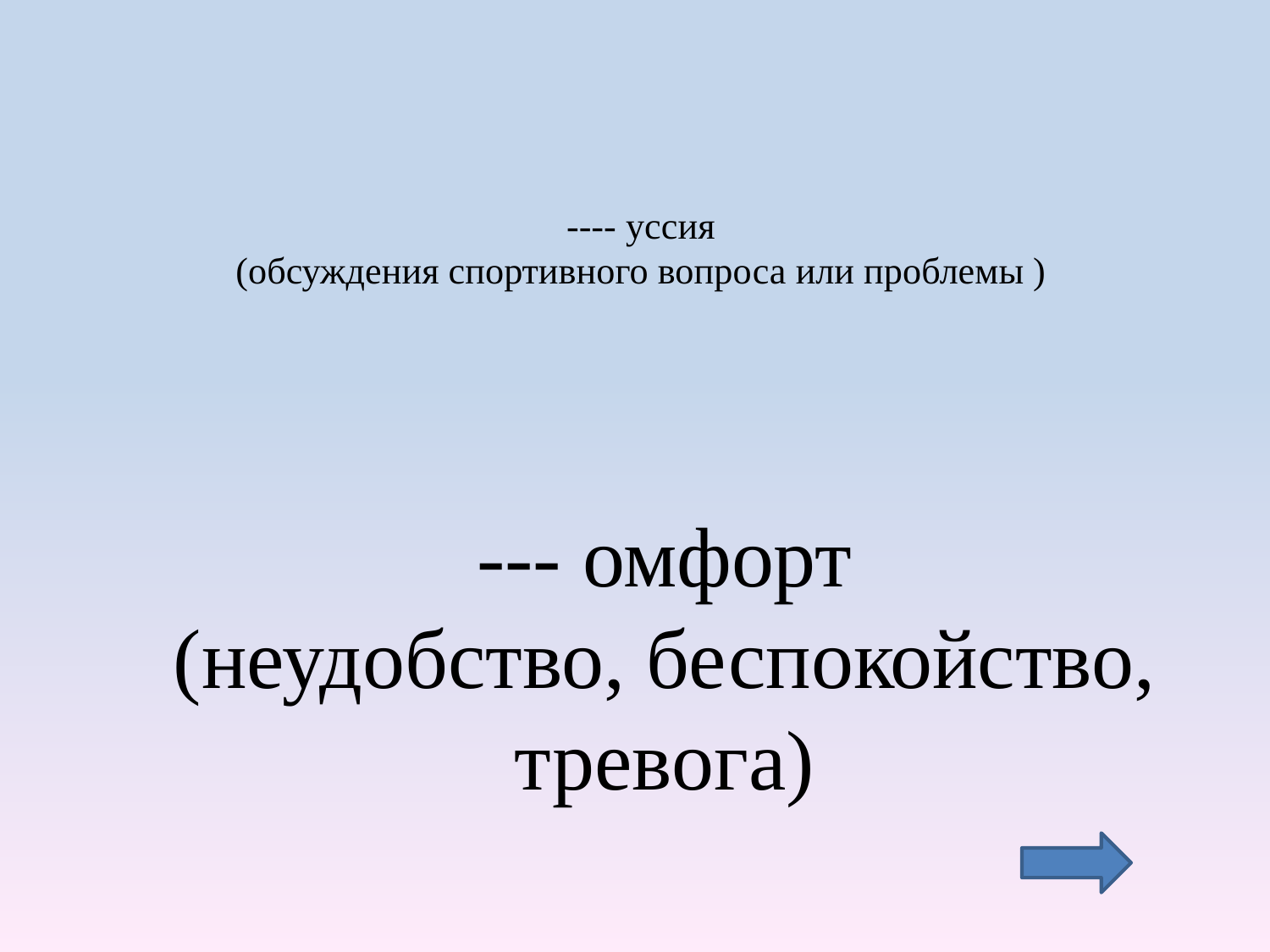

# ---- уссия (обсуждения спортивного вопроса или проблемы )
--- омфорт
(неудобство, беспокойство, тревога)